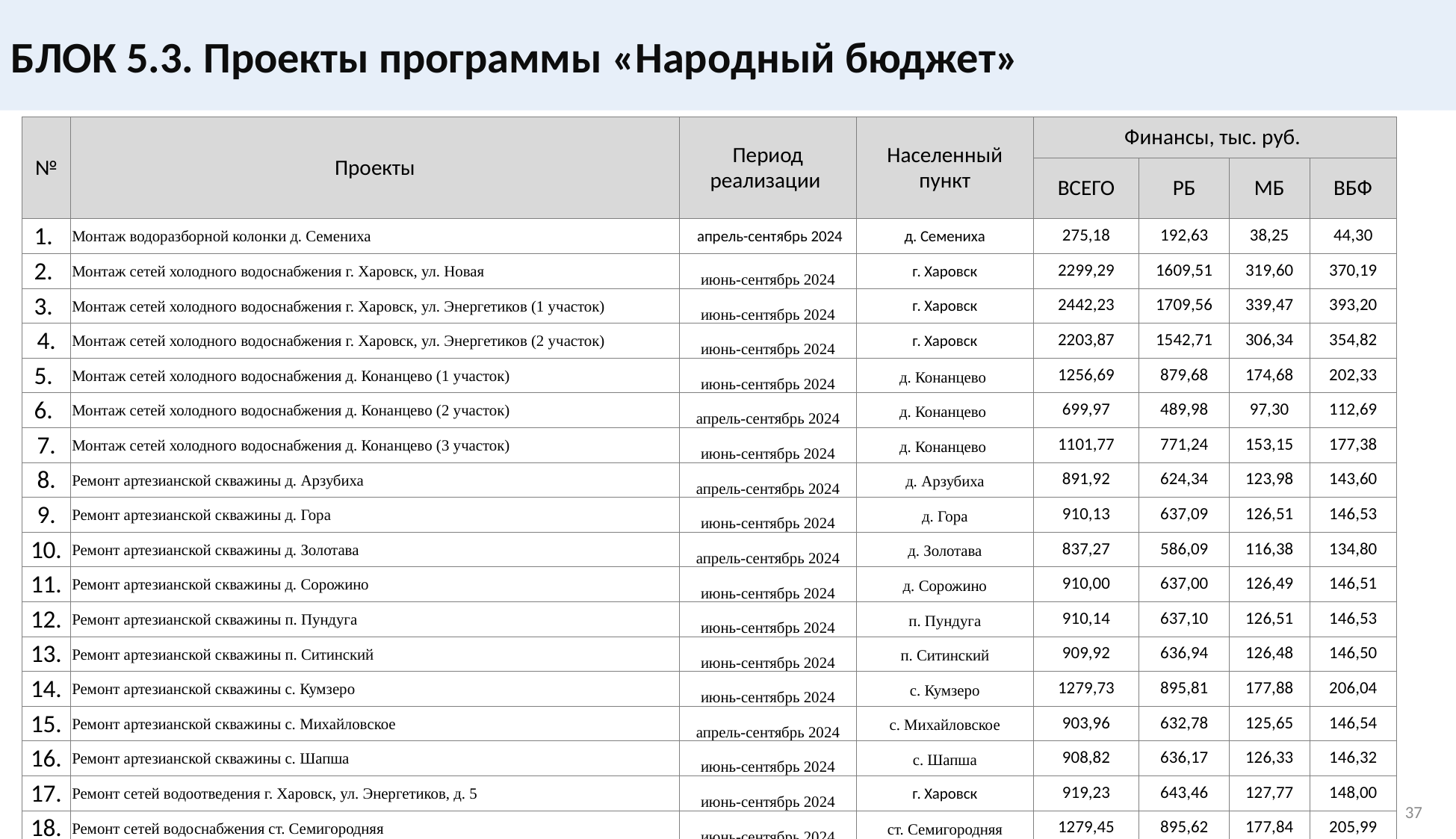

БЛОК 5.3. Проекты программы «Народный бюджет»
| № | Проекты | Период реализации | Населенный пункт | Финансы, тыс. руб. |  |  |  |
| --- | --- | --- | --- | --- | --- | --- | --- |
|  |  |  |  | ВСЕГО | РБ | МБ | ВБФ |
| 1. | Монтаж водоразборной колонки д. Семениха | апрель-сентябрь 2024 | д. Семениха | 275,18 | 192,63 | 38,25 | 44,30 |
| 2. | Монтаж сетей холодного водоснабжения г. Харовск, ул. Новая | июнь-сентябрь 2024 | г. Харовск | 2299,29 | 1609,51 | 319,60 | 370,19 |
| 3. | Монтаж сетей холодного водоснабжения г. Харовск, ул. Энергетиков (1 участок) | июнь-сентябрь 2024 | г. Харовск | 2442,23 | 1709,56 | 339,47 | 393,20 |
| 4. | Монтаж сетей холодного водоснабжения г. Харовск, ул. Энергетиков (2 участок) | июнь-сентябрь 2024 | г. Харовск | 2203,87 | 1542,71 | 306,34 | 354,82 |
| 5. | Монтаж сетей холодного водоснабжения д. Конанцево (1 участок) | июнь-сентябрь 2024 | д. Конанцево | 1256,69 | 879,68 | 174,68 | 202,33 |
| 6. | Монтаж сетей холодного водоснабжения д. Конанцево (2 участок) | апрель-сентябрь 2024 | д. Конанцево | 699,97 | 489,98 | 97,30 | 112,69 |
| 7. | Монтаж сетей холодного водоснабжения д. Конанцево (3 участок) | июнь-сентябрь 2024 | д. Конанцево | 1101,77 | 771,24 | 153,15 | 177,38 |
| 8. | Ремонт артезианской скважины д. Арзубиха | апрель-сентябрь 2024 | д. Арзубиха | 891,92 | 624,34 | 123,98 | 143,60 |
| 9. | Ремонт артезианской скважины д. Гора | июнь-сентябрь 2024 | д. Гора | 910,13 | 637,09 | 126,51 | 146,53 |
| 10. | Ремонт артезианской скважины д. Золотава | апрель-сентябрь 2024 | д. Золотава | 837,27 | 586,09 | 116,38 | 134,80 |
| 11. | Ремонт артезианской скважины д. Сорожино | июнь-сентябрь 2024 | д. Сорожино | 910,00 | 637,00 | 126,49 | 146,51 |
| 12. | Ремонт артезианской скважины п. Пундуга | июнь-сентябрь 2024 | п. Пундуга | 910,14 | 637,10 | 126,51 | 146,53 |
| 13. | Ремонт артезианской скважины п. Ситинский | июнь-сентябрь 2024 | п. Ситинский | 909,92 | 636,94 | 126,48 | 146,50 |
| 14. | Ремонт артезианской скважины с. Кумзеро | июнь-сентябрь 2024 | с. Кумзеро | 1279,73 | 895,81 | 177,88 | 206,04 |
| 15. | Ремонт артезианской скважины с. Михайловское | апрель-сентябрь 2024 | с. Михайловское | 903,96 | 632,78 | 125,65 | 146,54 |
| 16. | Ремонт артезианской скважины с. Шапша | июнь-сентябрь 2024 | с. Шапша | 908,82 | 636,17 | 126,33 | 146,32 |
| 17. | Ремонт сетей водоотведения г. Харовск, ул. Энергетиков, д. 5 | июнь-сентябрь 2024 | г. Харовск | 919,23 | 643,46 | 127,77 | 148,00 |
| 18. | Ремонт сетей водоснабжения ст. Семигородняя | июнь-сентябрь 2024 | ст. Семигородняя | 1279,45 | 895,62 | 177,84 | 205,99 |
37